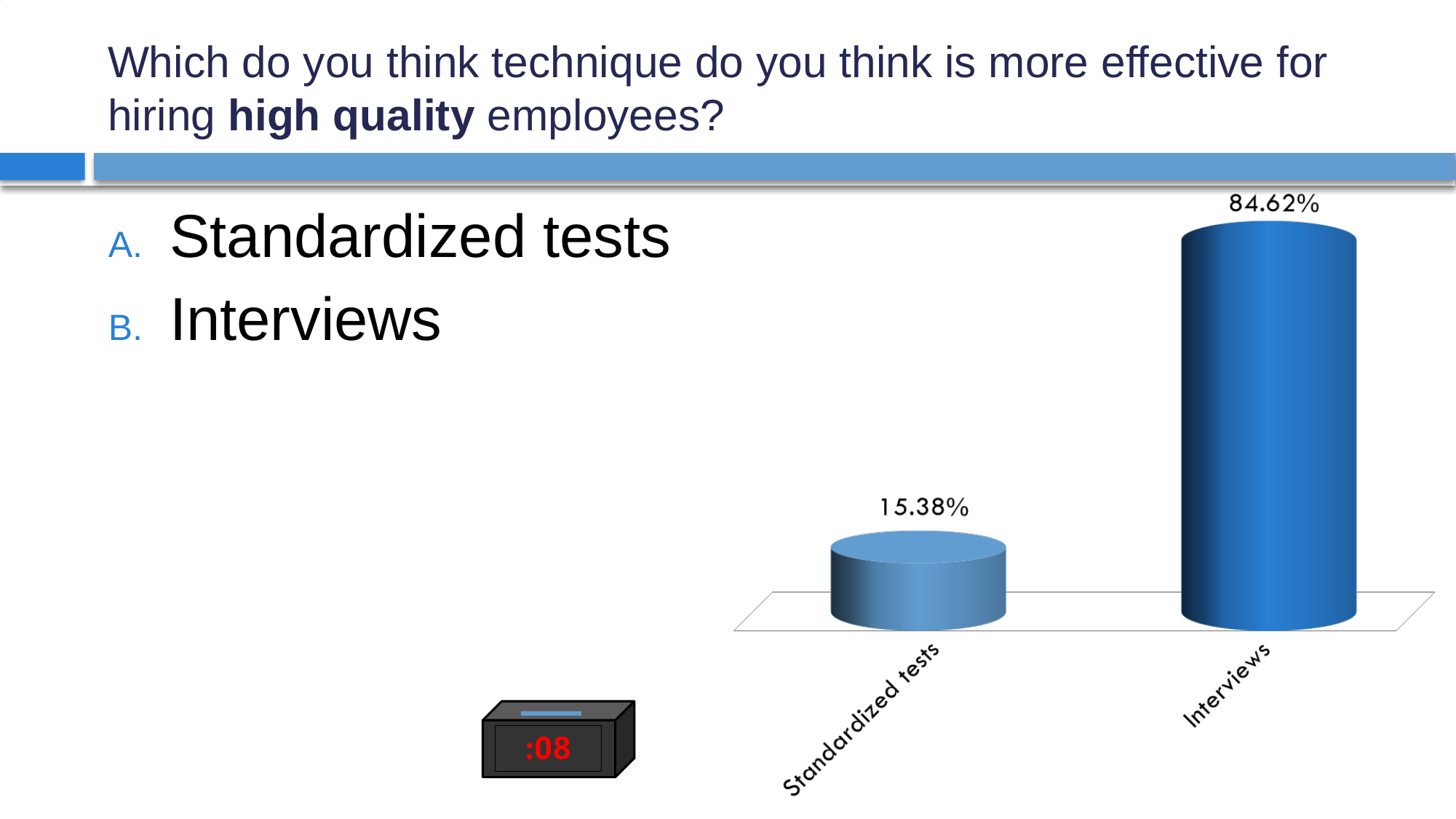

# Which do you think technique do you think is more effective for hiring high quality employees?
Standardized tests
Interviews